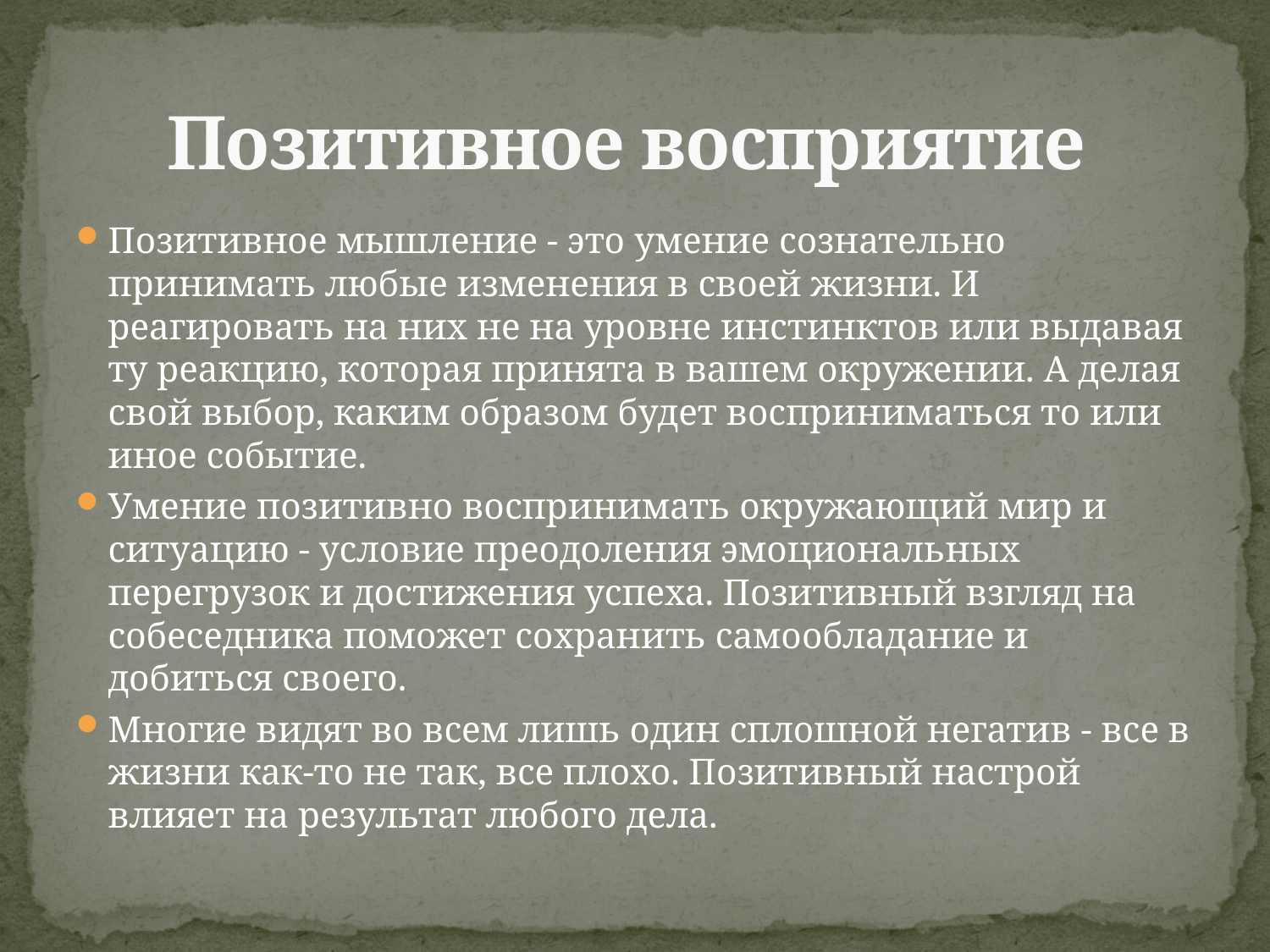

# Позитивное восприятие
Позитивное мышление - это умение сознательно принимать любые изменения в своей жизни. И реагировать на них не на уровне инстинктов или выдавая ту реакцию, которая принята в вашем окружении. А делая свой выбор, каким образом будет восприниматься то или иное событие.
Умение позитивно воспринимать окружающий мир и ситуацию - условие преодоления эмоциональных перегрузок и достижения успеха. Позитивный взгляд на собеседника поможет сохранить самообладание и добиться своего.
Многие видят во всем лишь один сплошной негатив - все в жизни как-то не так, все плохо. Позитивный настрой влияет на результат любого дела.